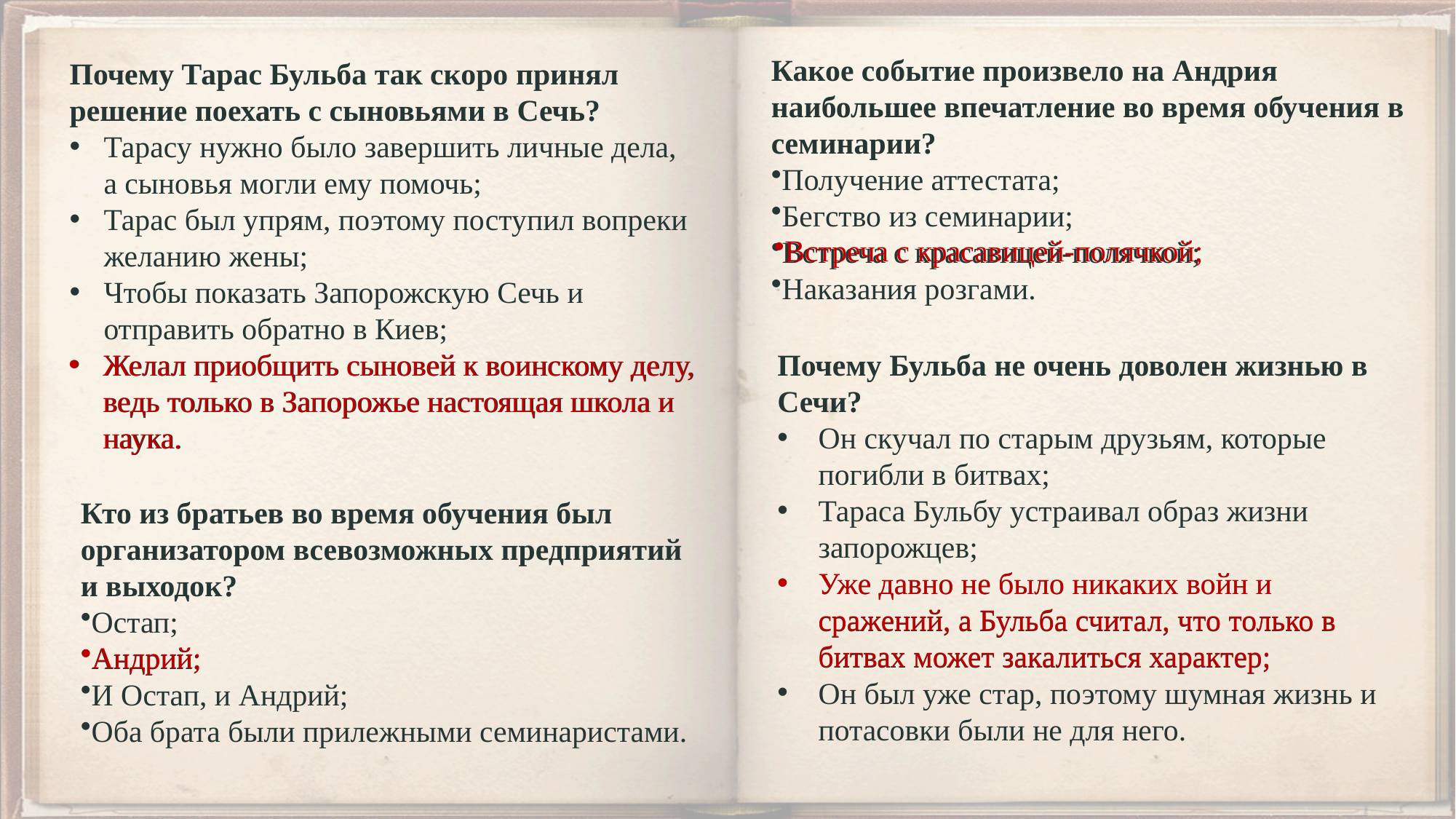

Почему Тарас Бульба так скоро принял решение поехать с сыновьями в Сечь?
Тарасу нужно было завершить личные дела, а сыновья могли ему помочь;
Тарас был упрям, поэтому поступил вопреки желанию жены;
Чтобы показать Запорожскую Сечь и отправить обратно в Киев;
Желал приобщить сыновей к воинскому делу, ведь только в Запорожье настоящая школа и наука.
Какое событие произвело на Андрия наибольшее впечатление во время обучения в семинарии?
Получение аттестата;
Бегство из семинарии;
Встреча с красавицей-полячкой;
Наказания розгами.

Встреча с красавицей-полячкой;
Желал приобщить сыновей к воинскому делу, ведь только в Запорожье настоящая школа и наука.
Почему Бульба не очень доволен жизнью в Сечи?
Он скучал по старым друзьям, которые погибли в битвах;
Тараса Бульбу устраивал образ жизни запорожцев;
Уже давно не было никаких войн и сражений, а Бульба считал, что только в битвах может закалиться характер;
Он был уже стар, поэтому шумная жизнь и потасовки были не для него.
Кто из братьев во время обучения был организатором всевозможных предприятий и выходок?
Остап;
Андрий;
И Остап, и Андрий;
Оба брата были прилежными семинаристами.

Уже давно не было никаких войн и сражений, а Бульба считал, что только в битвах может закалиться характер;
Андрий;